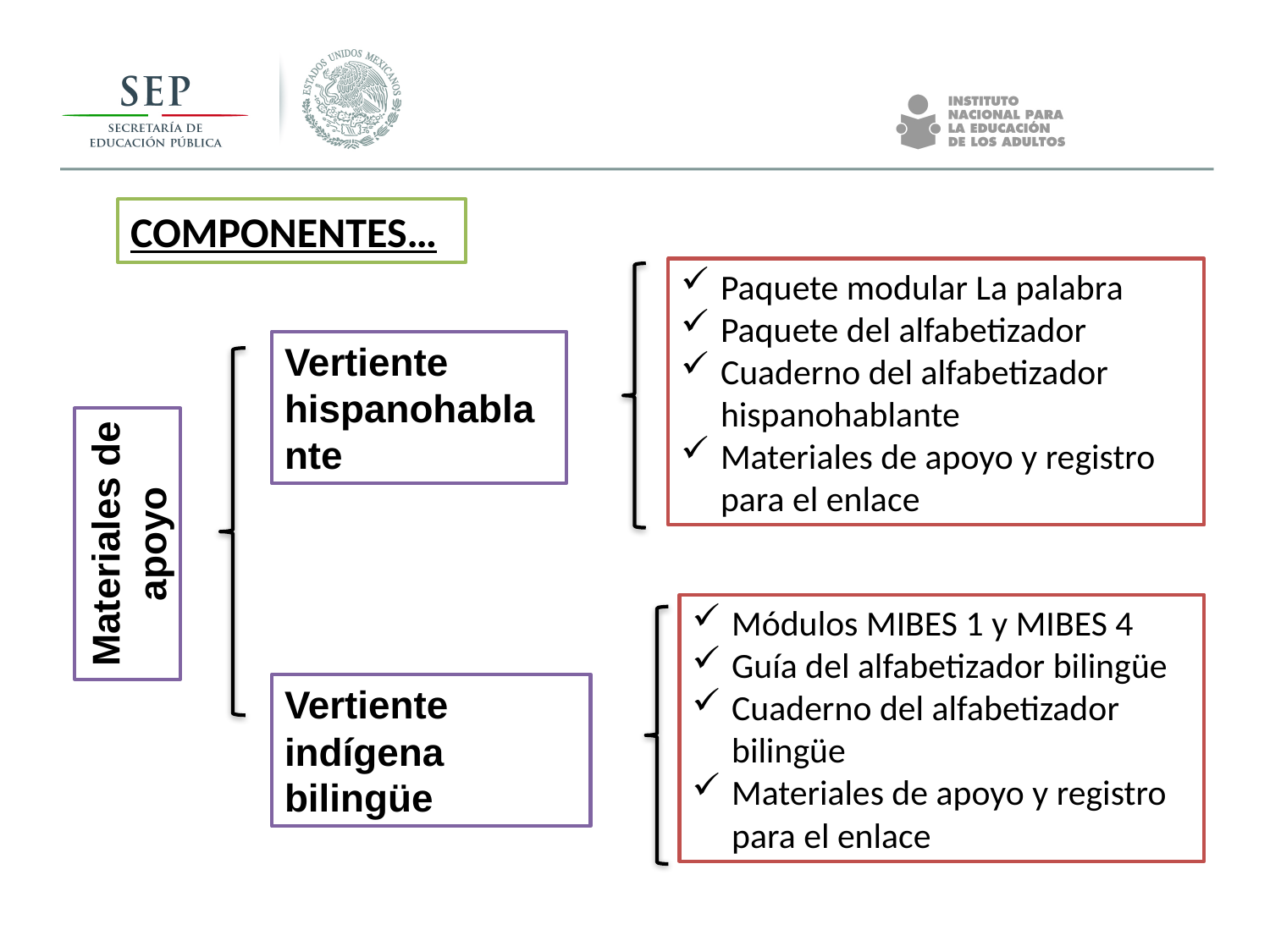

COMPONENTES…
Paquete modular La palabra
Paquete del alfabetizador
Cuaderno del alfabetizador hispanohablante
Materiales de apoyo y registro para el enlace

Vertiente hispanohablante

Materiales de apoyo
Módulos MIBES 1 y MIBES 4
Guía del alfabetizador bilingüe
Cuaderno del alfabetizador bilingüe
Materiales de apoyo y registro para el enlace

Vertiente indígena bilingüe